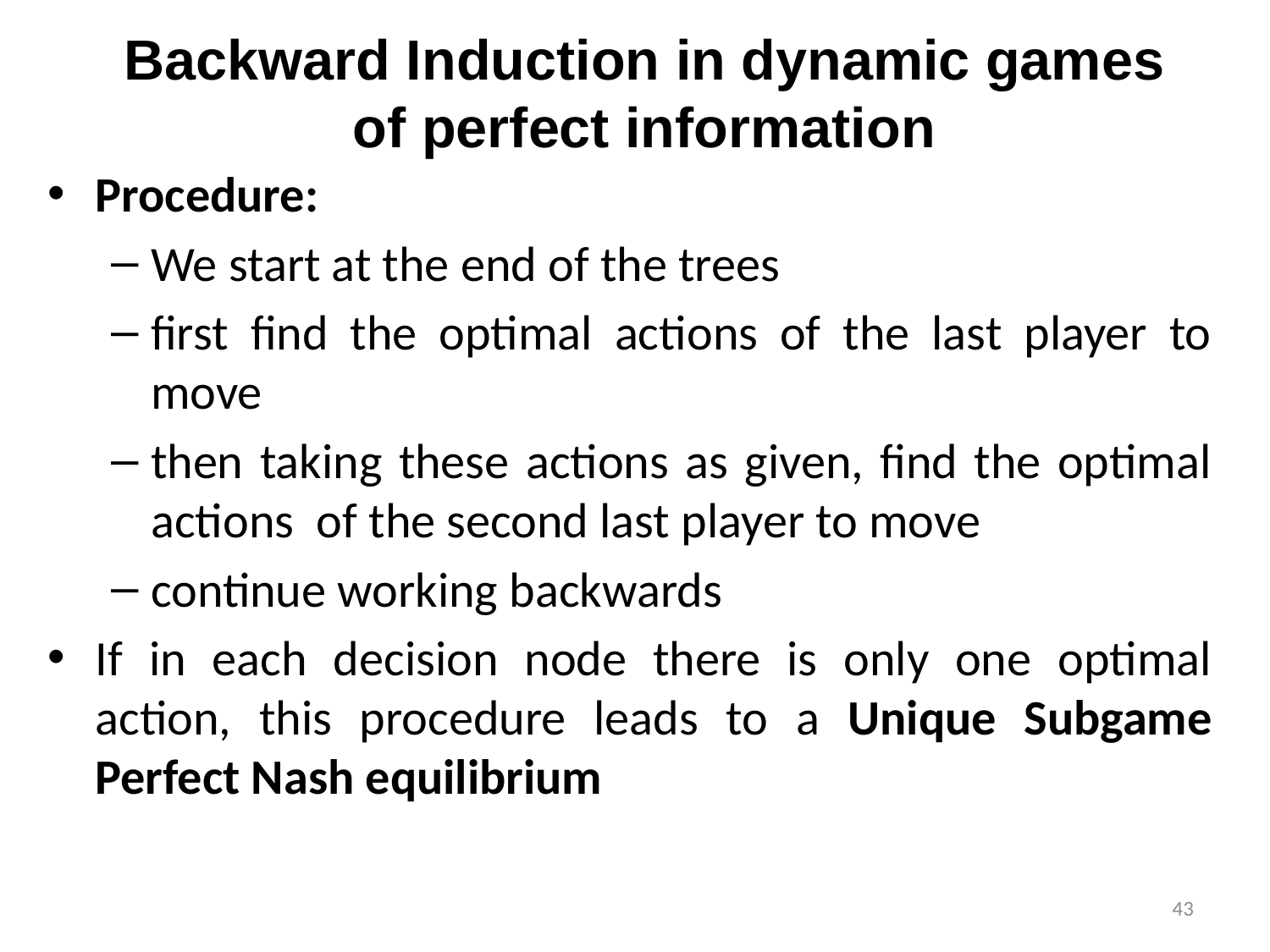

# Backward Induction in dynamic games of perfect information
Procedure:
We start at the end of the trees
first find the optimal actions of the last player to move
then taking these actions as given, find the optimal actions  of the second last player to move
continue working backwards
If in each decision node there is only one optimal action, this procedure leads to a Unique Subgame Perfect Nash equilibrium

43